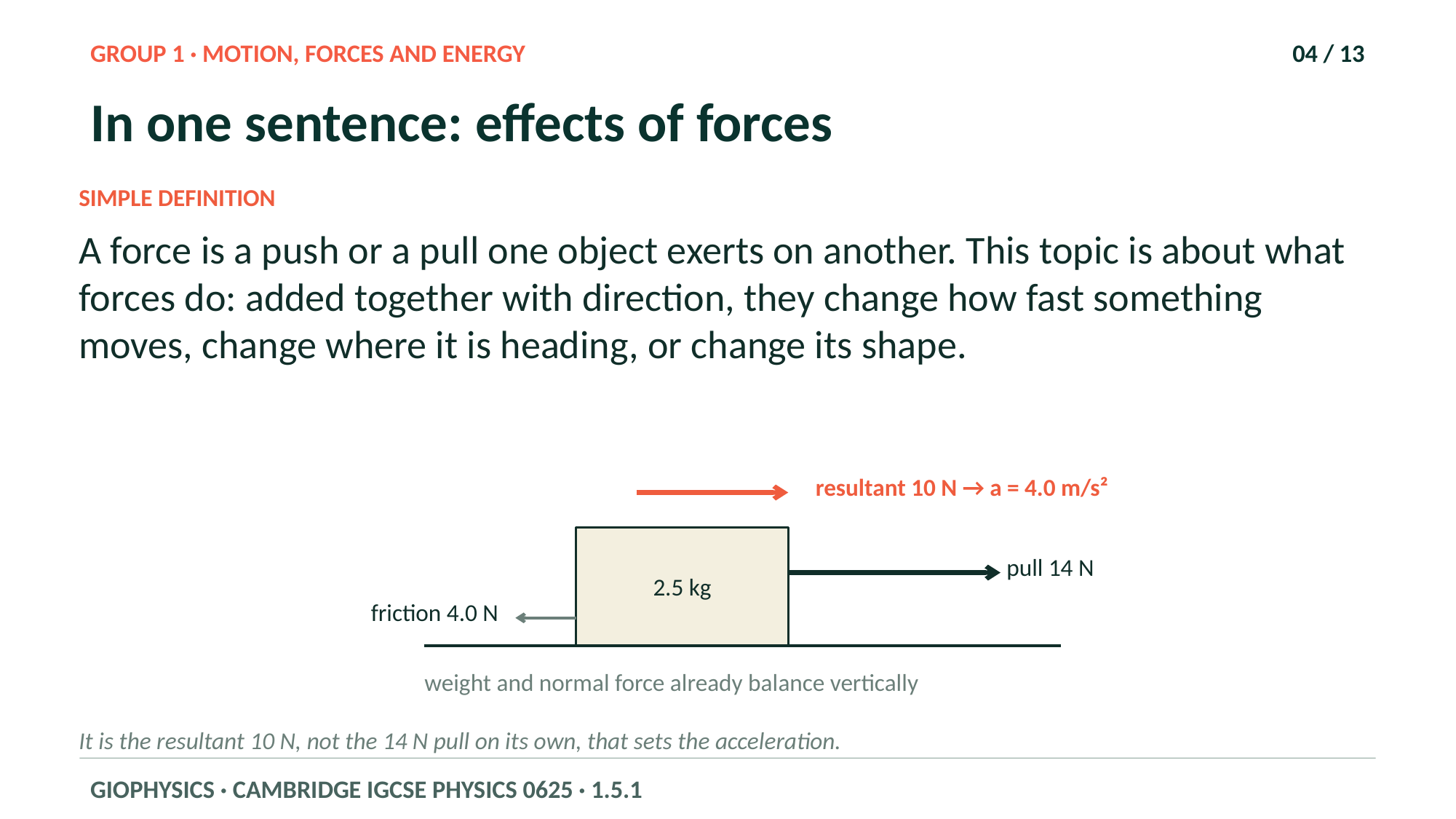

GROUP 1 · MOTION, FORCES AND ENERGY
04 / 13
In one sentence: effects of forces
SIMPLE DEFINITION
A force is a push or a pull one object exerts on another. This topic is about what forces do: added together with direction, they change how fast something moves, change where it is heading, or change its shape.
resultant 10 N → a = 4.0 m/s²
2.5 kg
pull 14 N
friction 4.0 N
weight and normal force already balance vertically
It is the resultant 10 N, not the 14 N pull on its own, that sets the acceleration.

GIOPHYSICS · CAMBRIDGE IGCSE PHYSICS 0625 · 1.5.1